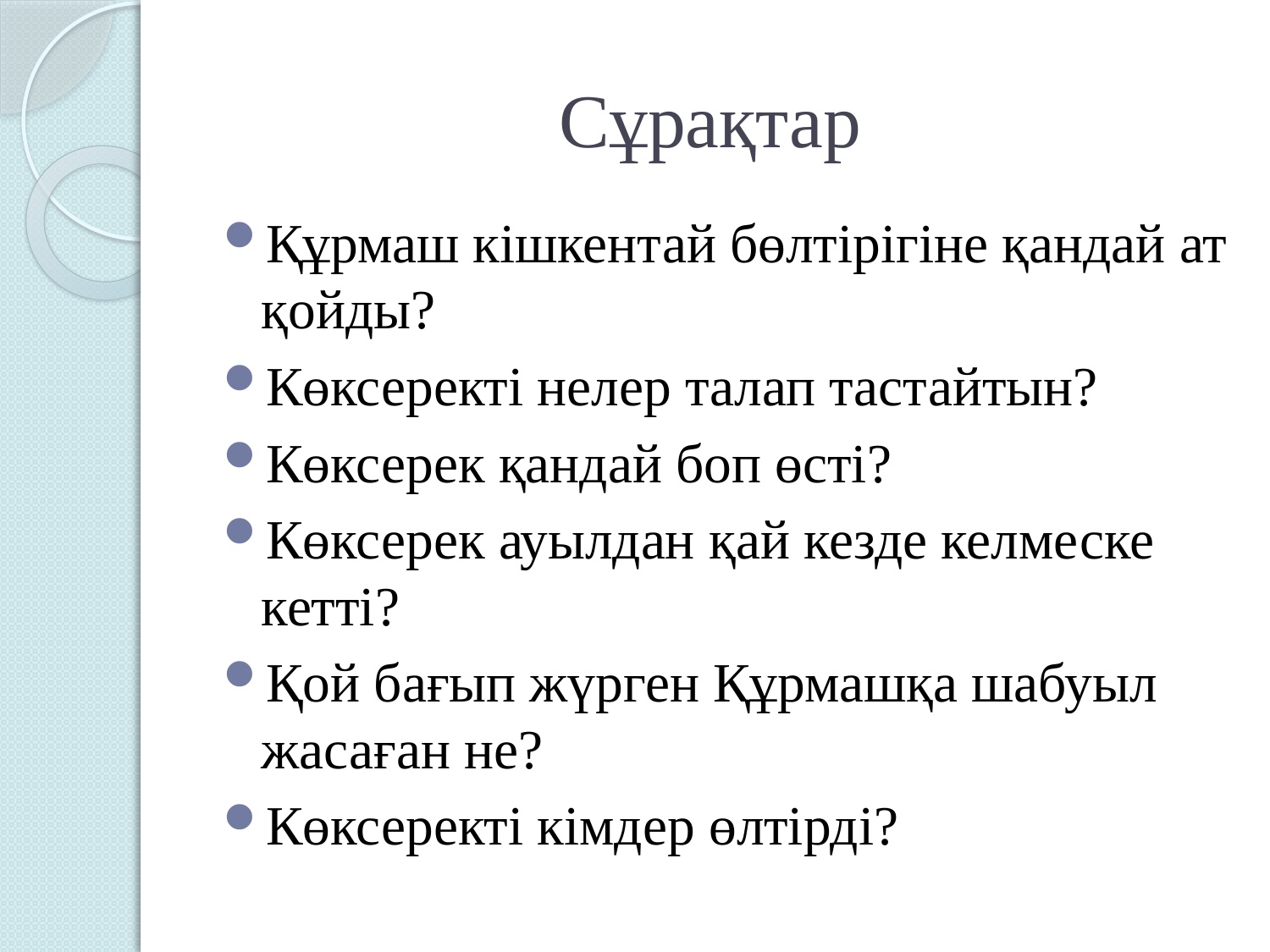

# Сұрақтар
Құрмаш кішкентай бөлтірігіне қандай ат қойды?
Көксеректі нелер талап тастайтын?
Көксерек қандай боп өсті?
Көксерек ауылдан қай кезде келмеске кетті?
Қой бағып жүрген Құрмашқа шабуыл жасаған не?
Көксеректі кімдер өлтірді?